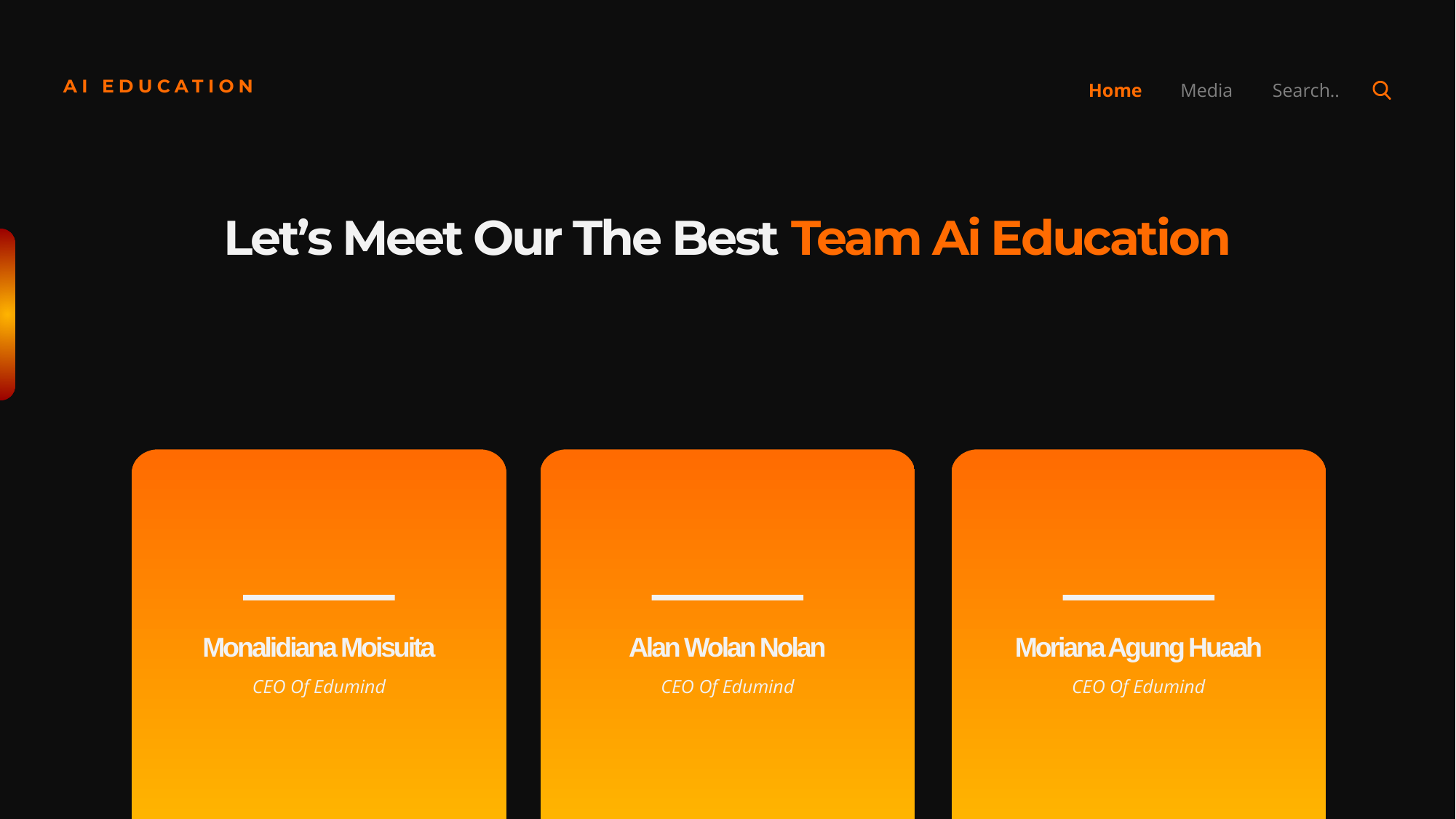

AI EDUCATION
Home
Media
Search..

Let’s Meet Our The Best Team Ai Education

Monalidiana Moisuita
Alan Wolan Nolan
Moriana Agung Huaah
CEO Of Edumind
CEO Of Edumind
CEO Of Edumind